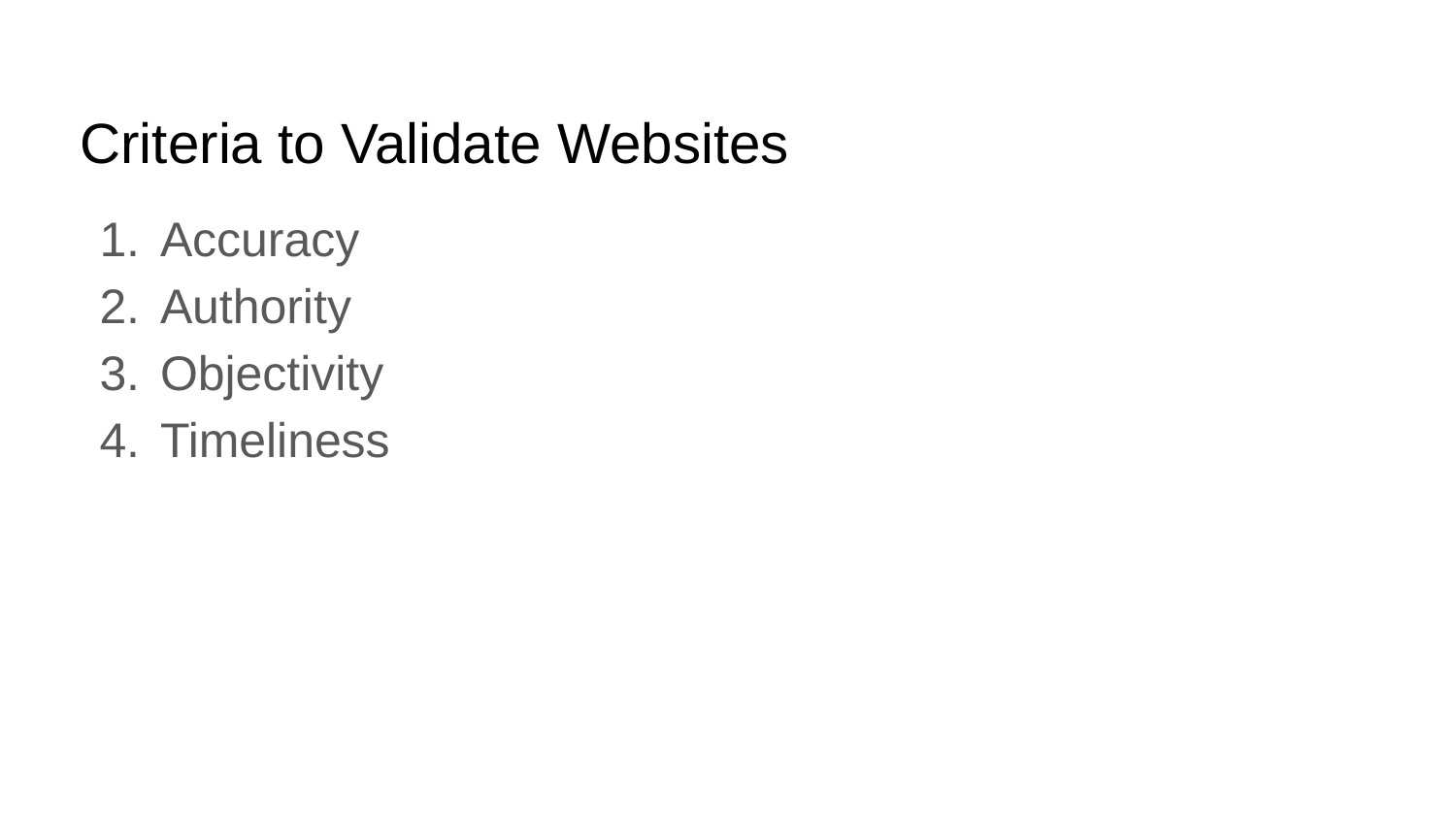

# Criteria to Validate Websites
Accuracy
Authority
Objectivity
Timeliness